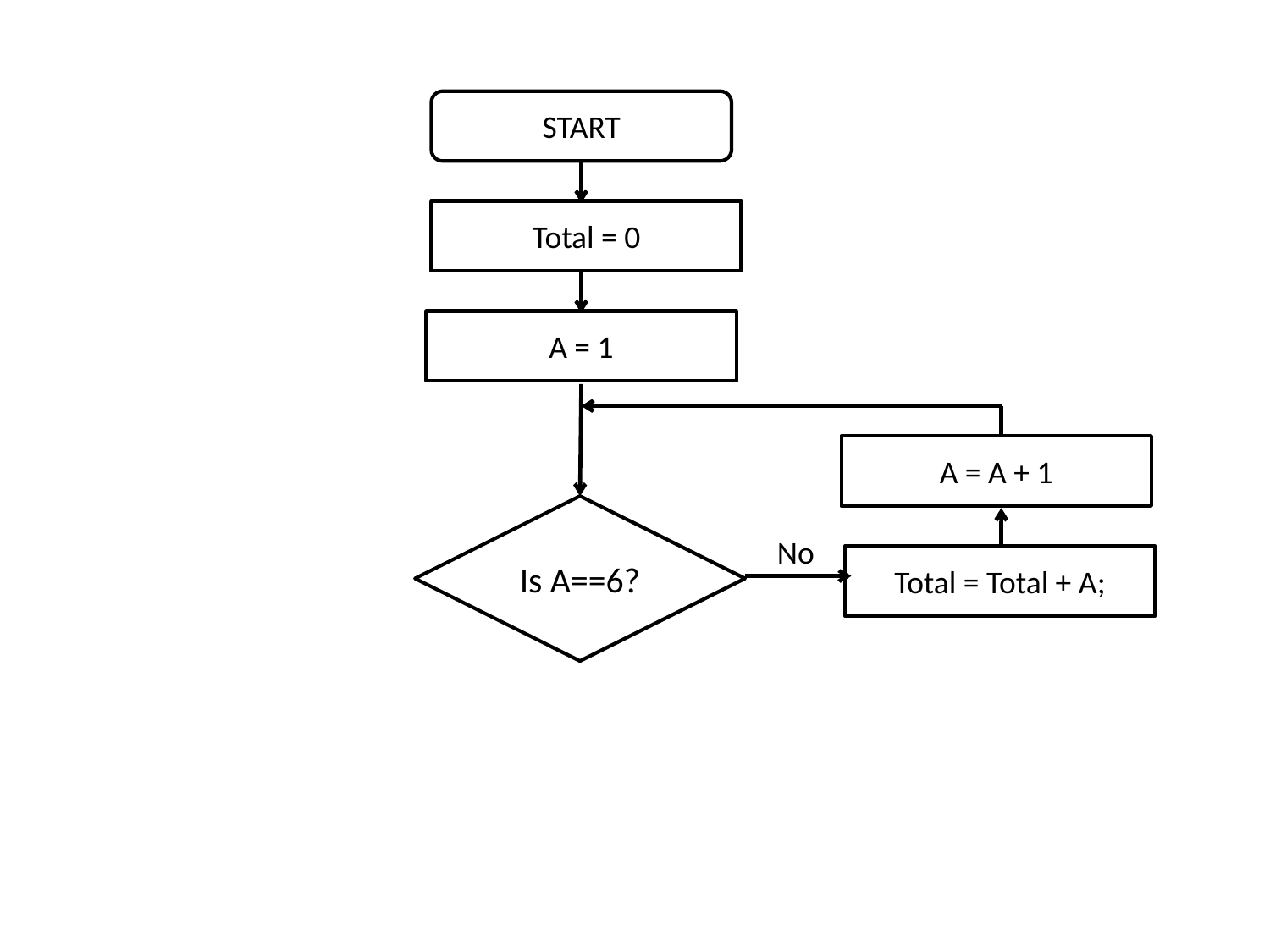

START
Total = 0
A = 1
A = A + 1
Is A==6?
No
Total = Total + A;